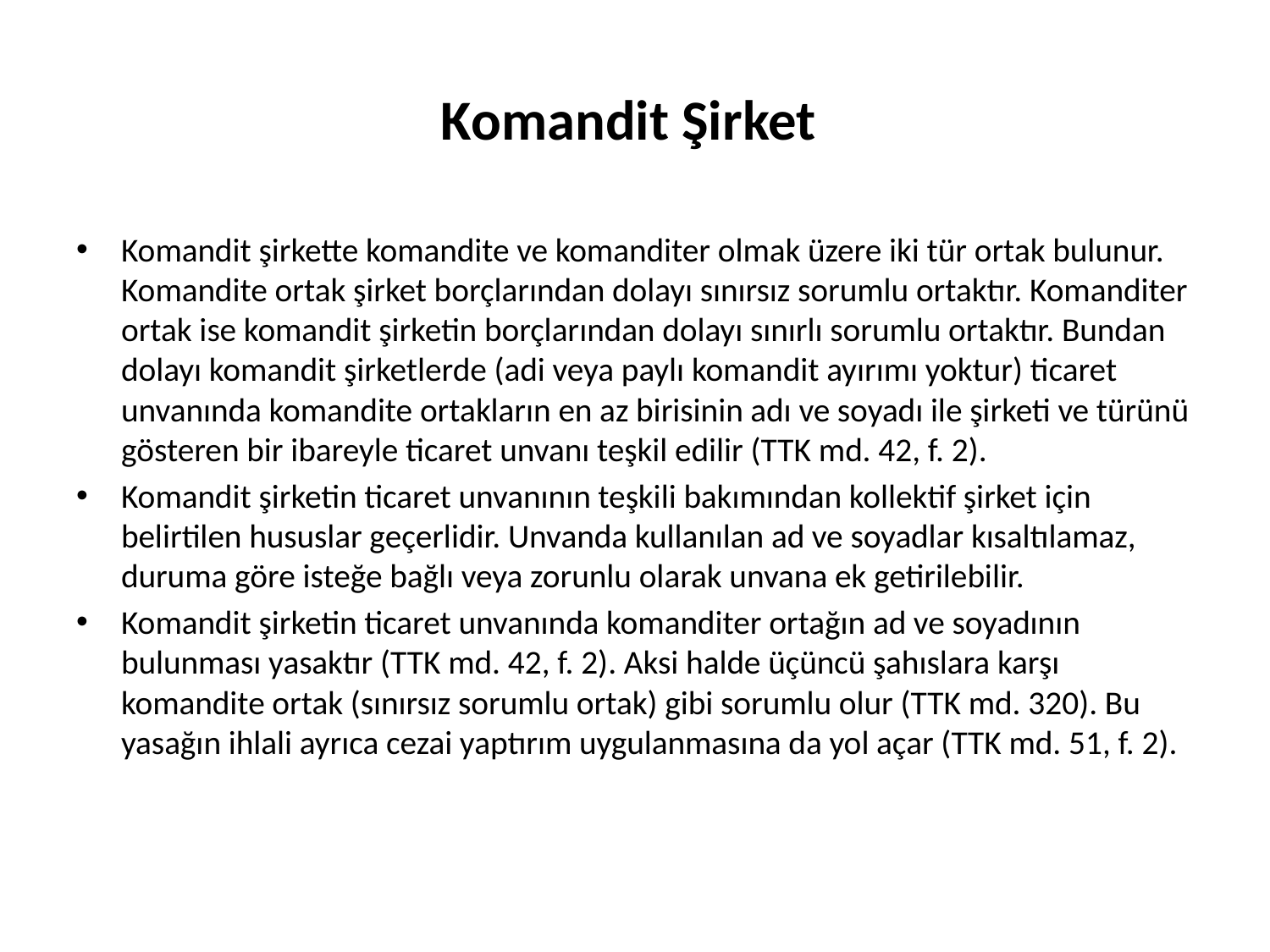

# Komandit Şirket
Komandit şirkette komandite ve komanditer olmak üzere iki tür ortak bulunur. Komandite ortak şirket borçlarından dolayı sınırsız sorumlu ortaktır. Komanditer ortak ise komandit şirketin borçlarından dolayı sınırlı sorumlu ortaktır. Bundan dolayı komandit şirketlerde (adi veya paylı komandit ayırımı yoktur) ticaret unvanında komandite ortakların en az birisinin adı ve soyadı ile şirketi ve türünü gösteren bir ibareyle ticaret unvanı teşkil edilir (TTK md. 42, f. 2).
Komandit şirketin ticaret unvanının teşkili bakımından kollektif şirket için belirtilen hususlar geçerlidir. Unvanda kullanılan ad ve soyadlar kısaltılamaz, duruma göre isteğe bağlı veya zorunlu olarak unvana ek getirilebilir.
Komandit şirketin ticaret unvanında komanditer ortağın ad ve soyadının bulunması yasaktır (TTK md. 42, f. 2). Aksi halde üçüncü şahıslara karşı komandite ortak (sınırsız sorumlu ortak) gibi sorumlu olur (TTK md. 320). Bu yasağın ihlali ayrıca cezai yaptırım uygulanmasına da yol açar (TTK md. 51, f. 2).